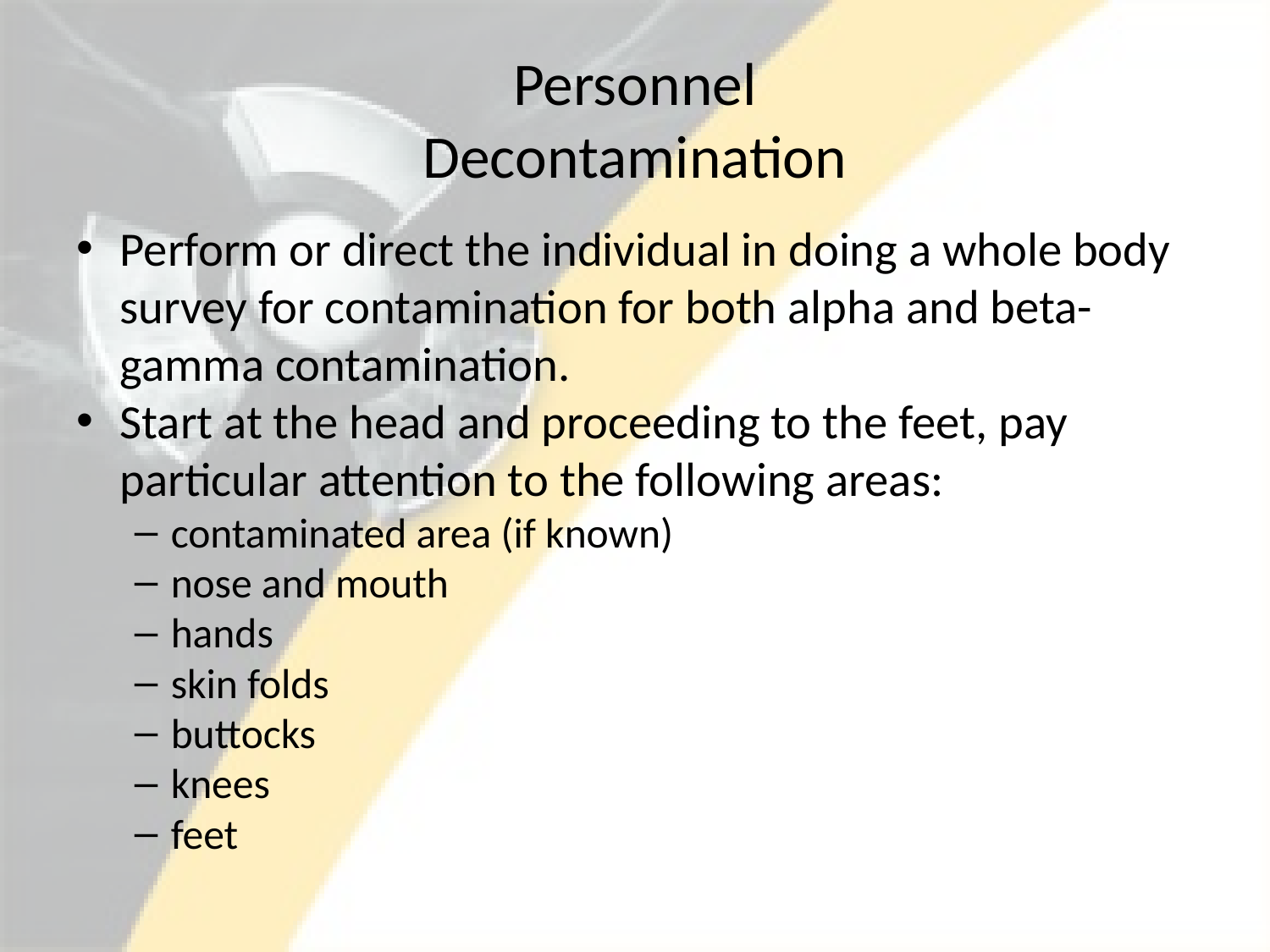

# Personnel Decontamination
Perform or direct the individual in doing a whole body survey for contamination for both alpha and beta-gamma contamination.
Start at the head and proceeding to the feet, pay particular attention to the following areas:
contaminated area (if known)
nose and mouth
hands
skin folds
buttocks
knees
feet